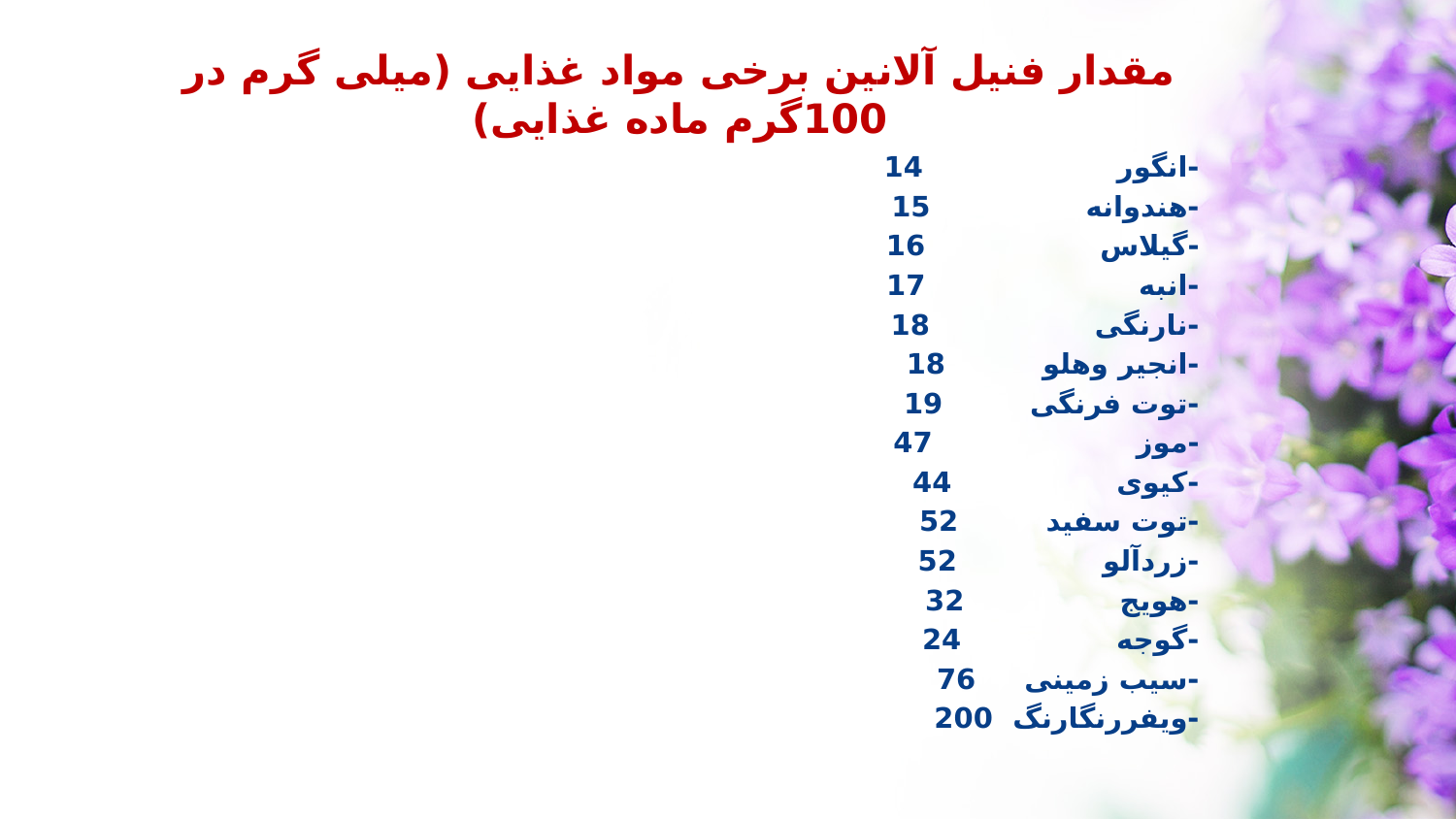

مقدار فنیل آلانین برخی مواد غذایی (میلی گرم در 100گرم ماده غذایی)
-انگور                    14
-هندوانه                15
-گیلاس                  16
-انبه                      17
-نارنگی                 18
-انجیر وهلو          18
-توت فرنگی         19
-موز                     47
-کیوی                 44
-توت سفید         52
-زردآلو               52
-هویج                32
-گوجه                24
-سیب زمینی     76
-ویفررنگارنگ  200